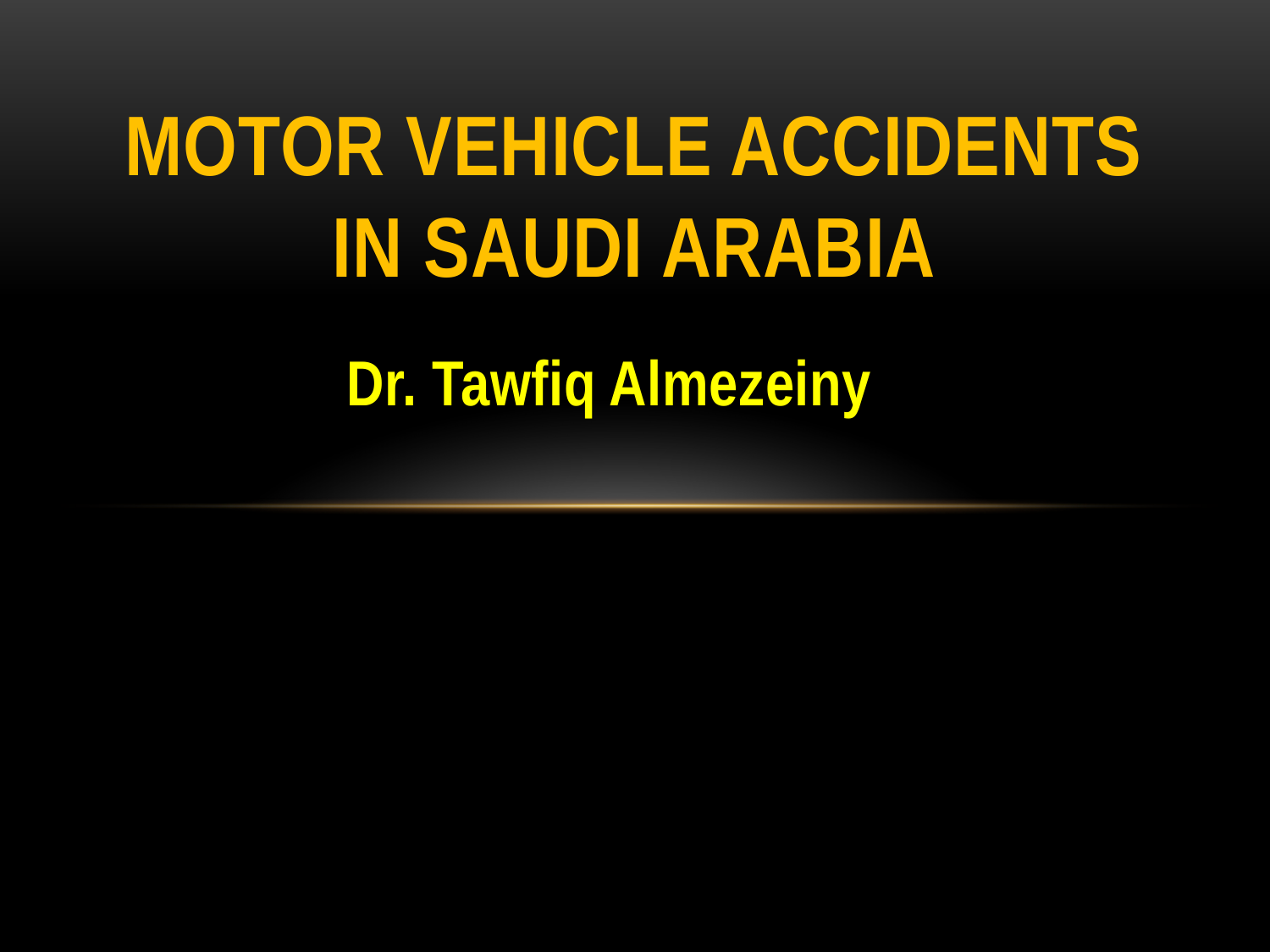

# MOTOR VEHICLE ACCIDENTS IN SAUDI ARABIA
Dr. Tawfiq Almezeiny